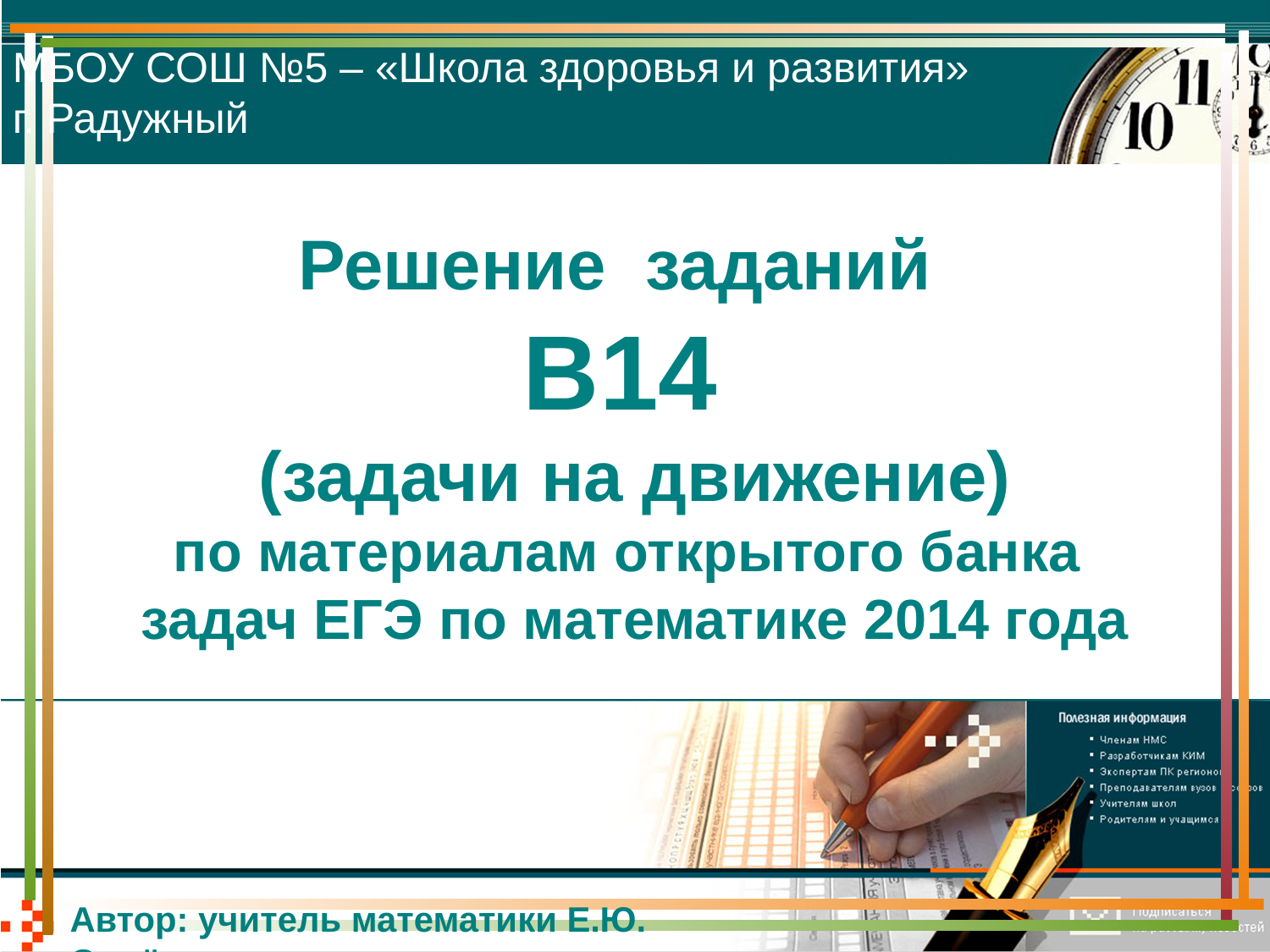

МБОУ СОШ №5 – «Школа здоровья и развития»
г. Радужный
# Решение  заданий В14 (задачи на движение) по материалам открытого банка задач ЕГЭ по математике 2014 года
Автор: учитель математики Е.Ю. Семёнова